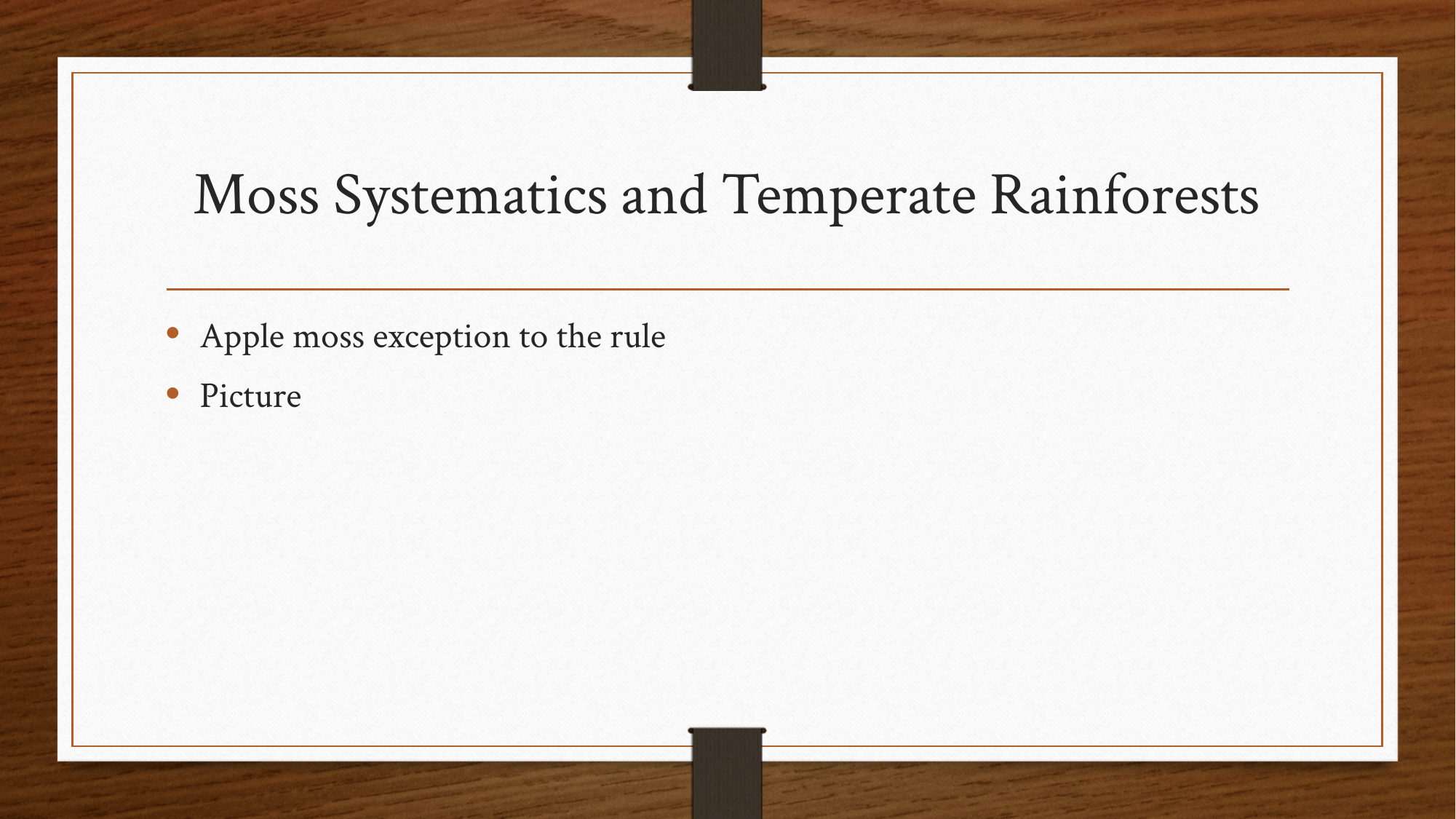

# Moss Systematics and Temperate Rainforests
Apple moss exception to the rule
Picture